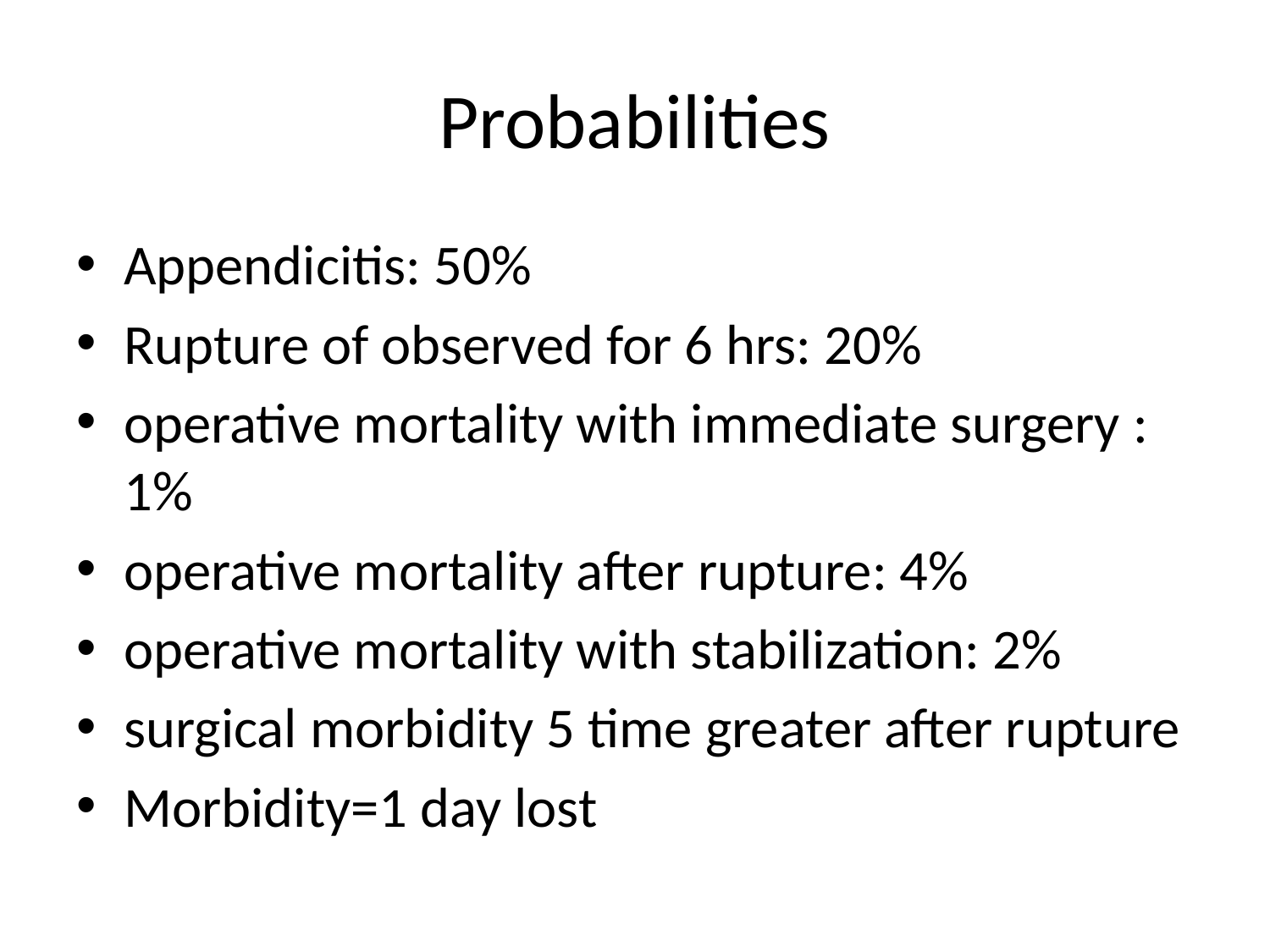

# Probabilities
Appendicitis: 50%
Rupture of observed for 6 hrs: 20%
operative mortality with immediate surgery : 1%
operative mortality after rupture: 4%
operative mortality with stabilization: 2%
surgical morbidity 5 time greater after rupture
Morbidity=1 day lost